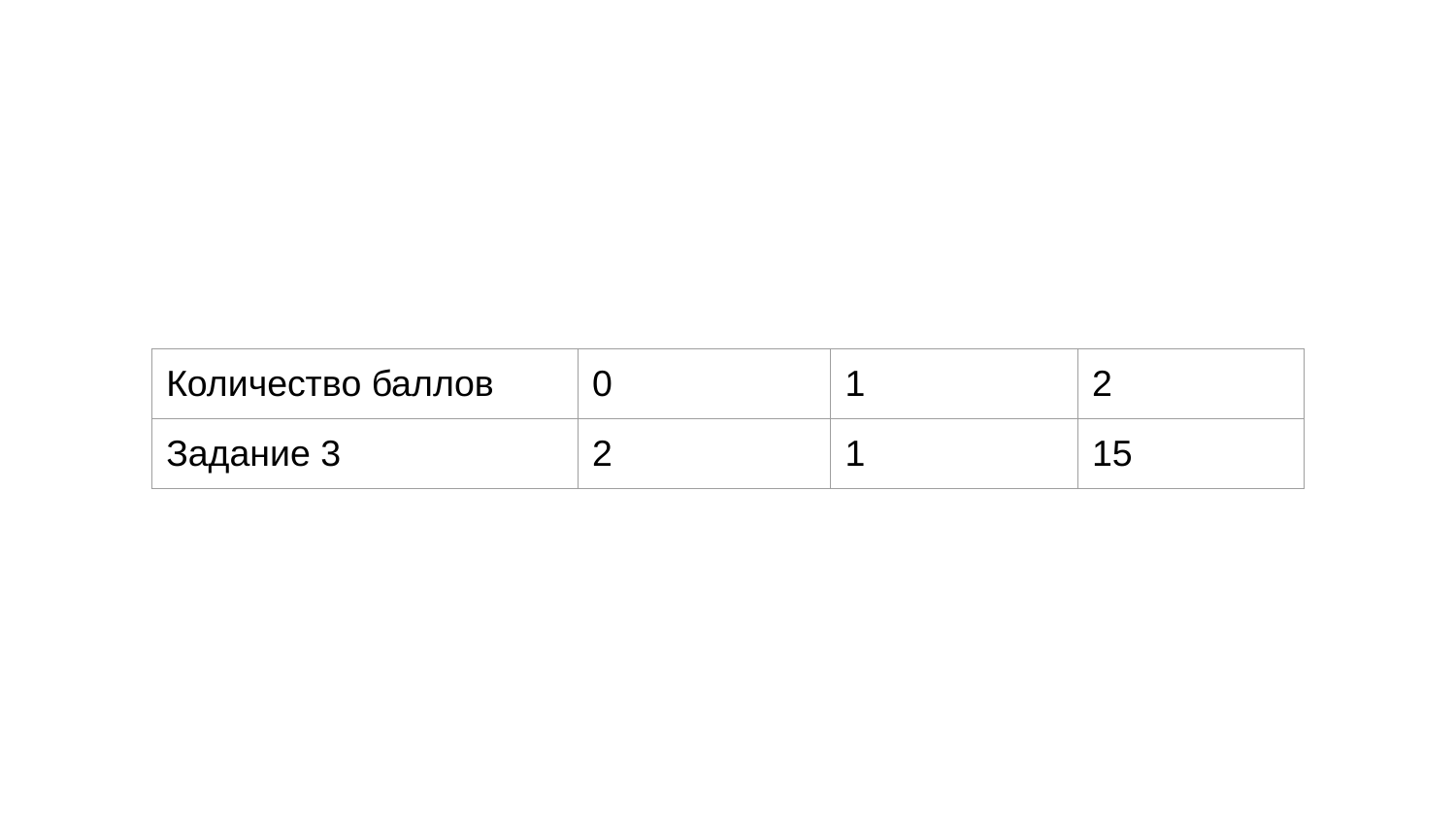

| Количество баллов | 0 | 1 | 2 |
| --- | --- | --- | --- |
| Задание 3 | 2 | 1 | 15 |